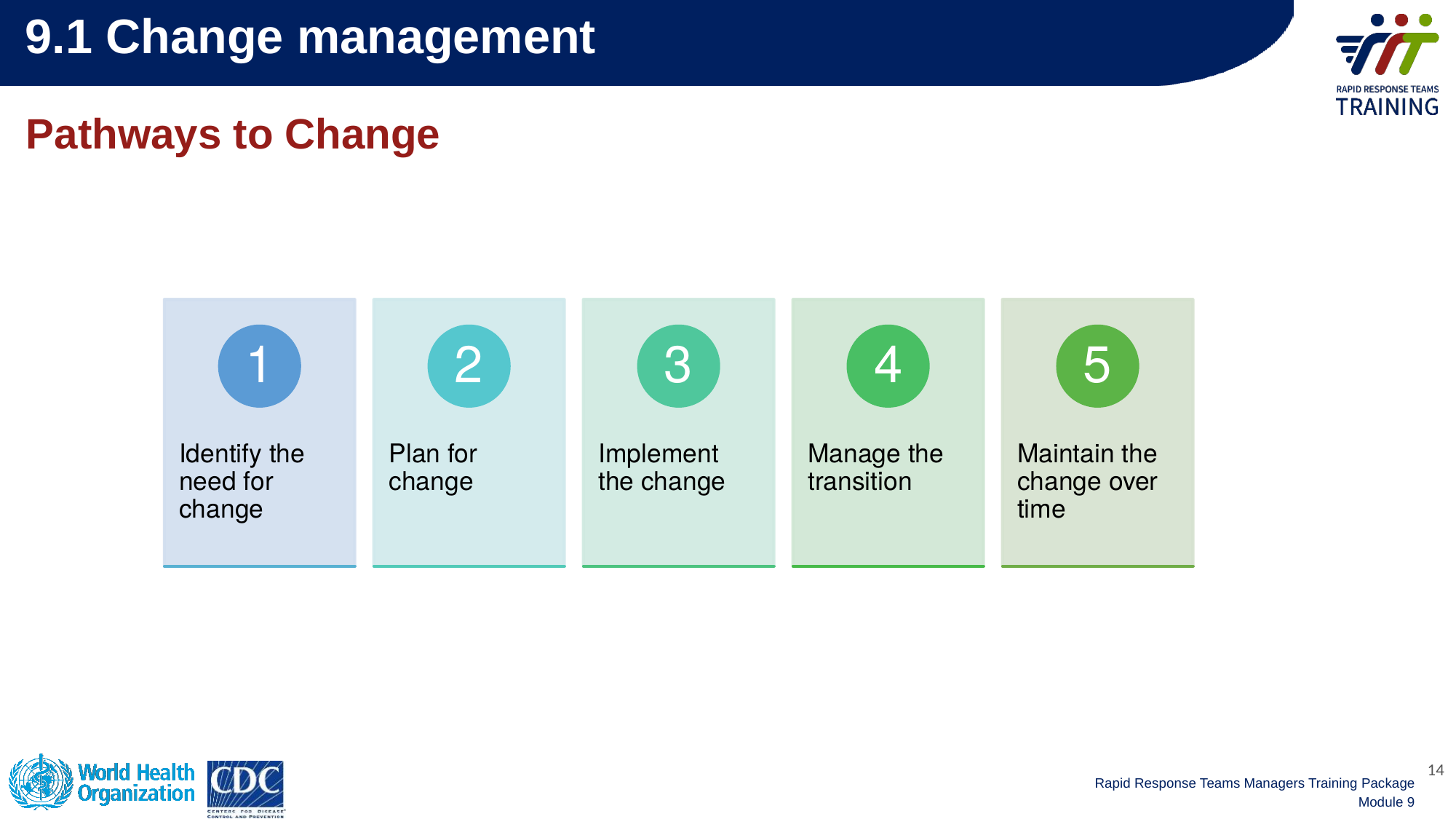

9.1 Change management
# Pathways to Change
Identify the need for change
1
Plan for change
2
Implement the change
3
Manage the transition
4
Maintain the change over time
5
14